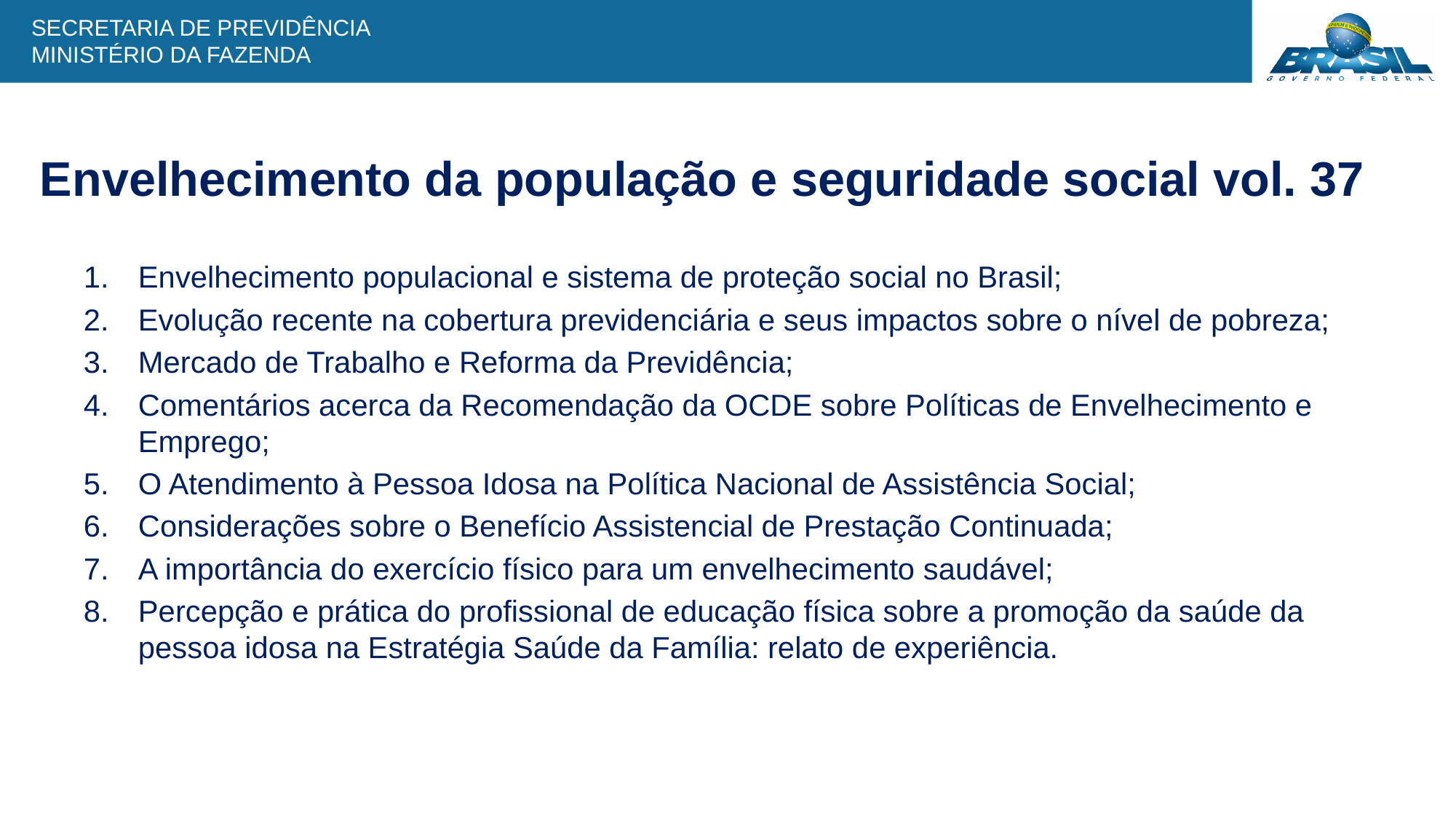

# Envelhecimento da população e seguridade social vol. 37
Envelhecimento populacional e sistema de proteção social no Brasil;
Evolução recente na cobertura previdenciária e seus impactos sobre o nível de pobreza;
Mercado de Trabalho e Reforma da Previdência;
Comentários acerca da Recomendação da OCDE sobre Políticas de Envelhecimento e Emprego;
O Atendimento à Pessoa Idosa na Política Nacional de Assistência Social;
Considerações sobre o Benefício Assistencial de Prestação Continuada;
A importância do exercício físico para um envelhecimento saudável;
Percepção e prática do profissional de educação física sobre a promoção da saúde da pessoa idosa na Estratégia Saúde da Família: relato de experiência.